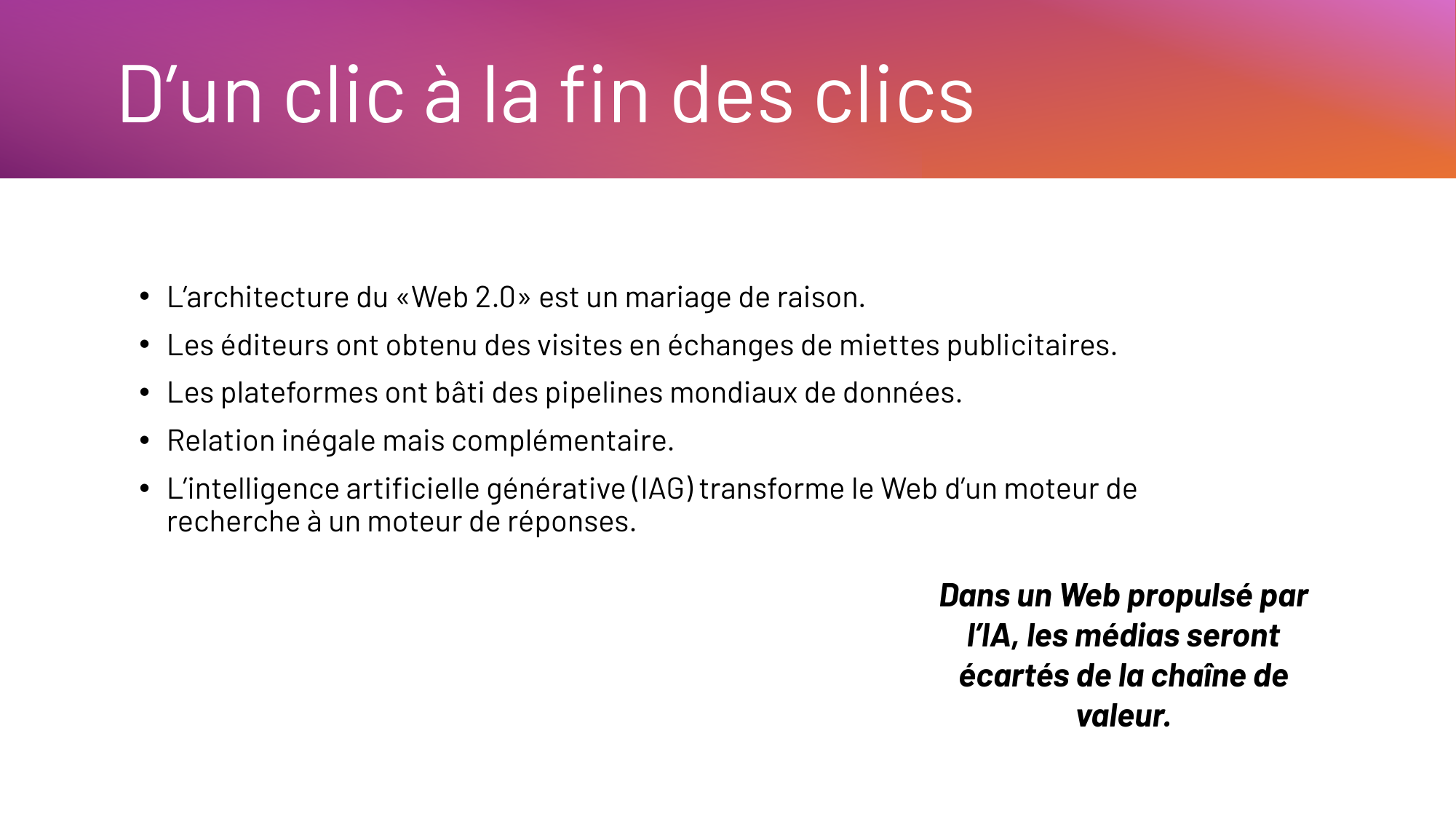

# D’un clic à la fin des clics
L’architecture du «Web 2.0» est un mariage de raison.
Les éditeurs ont obtenu des visites en échanges de miettes publicitaires.
Les plateformes ont bâti des pipelines mondiaux de données.
Relation inégale mais complémentaire.
L’intelligence artificielle générative (IAG) transforme le Web d’un moteur de recherche à un moteur de réponses.
Dans un Web propulsé par l’IA, les médias seront écartés de la chaîne de valeur.